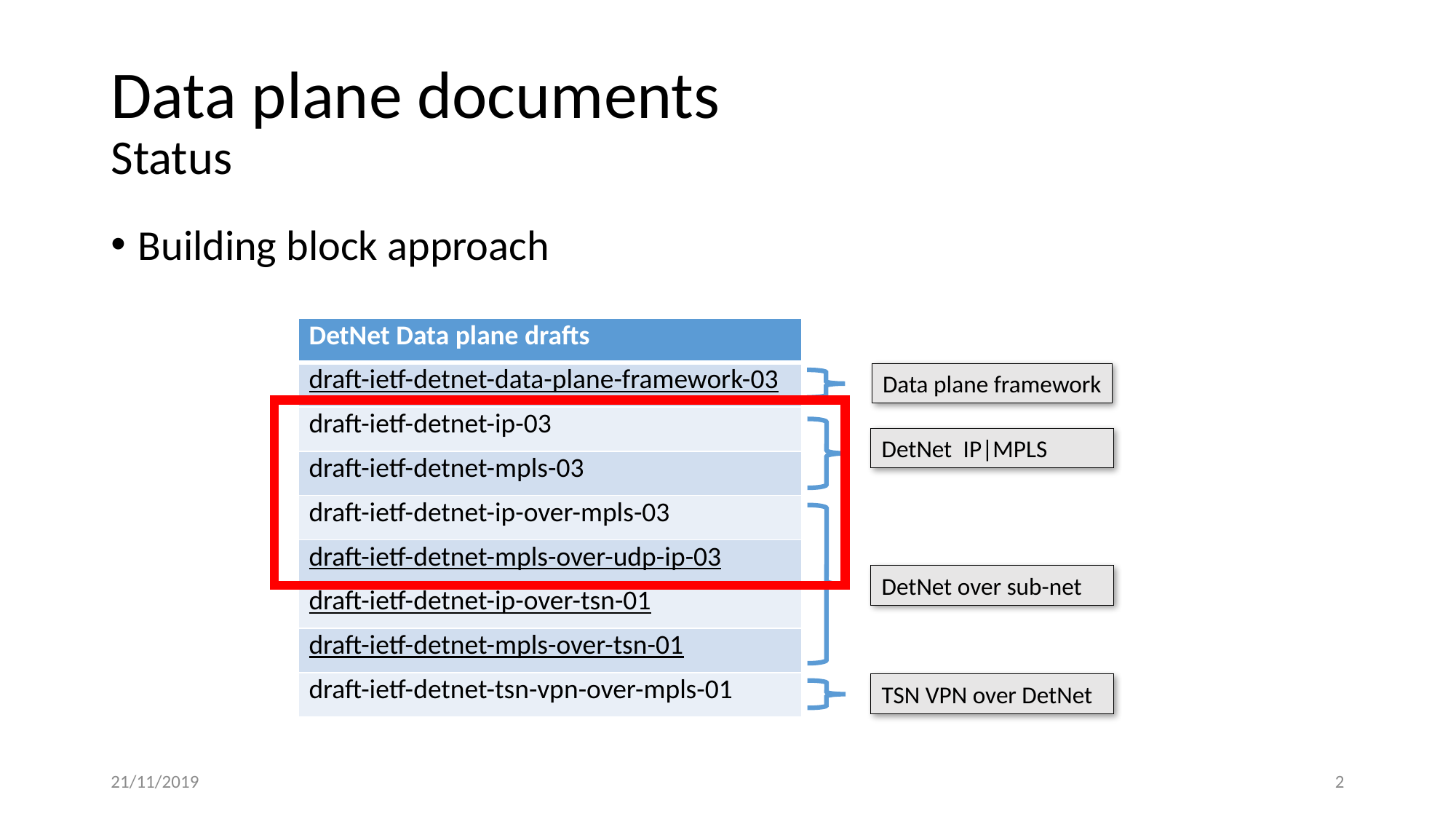

# Data plane documents Status
Building block approach
| DetNet Data plane drafts |
| --- |
| draft-ietf-detnet-data-plane-framework-03 |
| draft-ietf-detnet-ip-03 |
| draft-ietf-detnet-mpls-03 |
| draft-ietf-detnet-ip-over-mpls-03 |
| draft-ietf-detnet-mpls-over-udp-ip-03 |
| draft-ietf-detnet-ip-over-tsn-01 |
| draft-ietf-detnet-mpls-over-tsn-01 |
| draft-ietf-detnet-tsn-vpn-over-mpls-01 |
Data plane framework

DetNet  IP|MPLS

DetNet over sub-net
TSN VPN over DetNet

21/11/2019
2